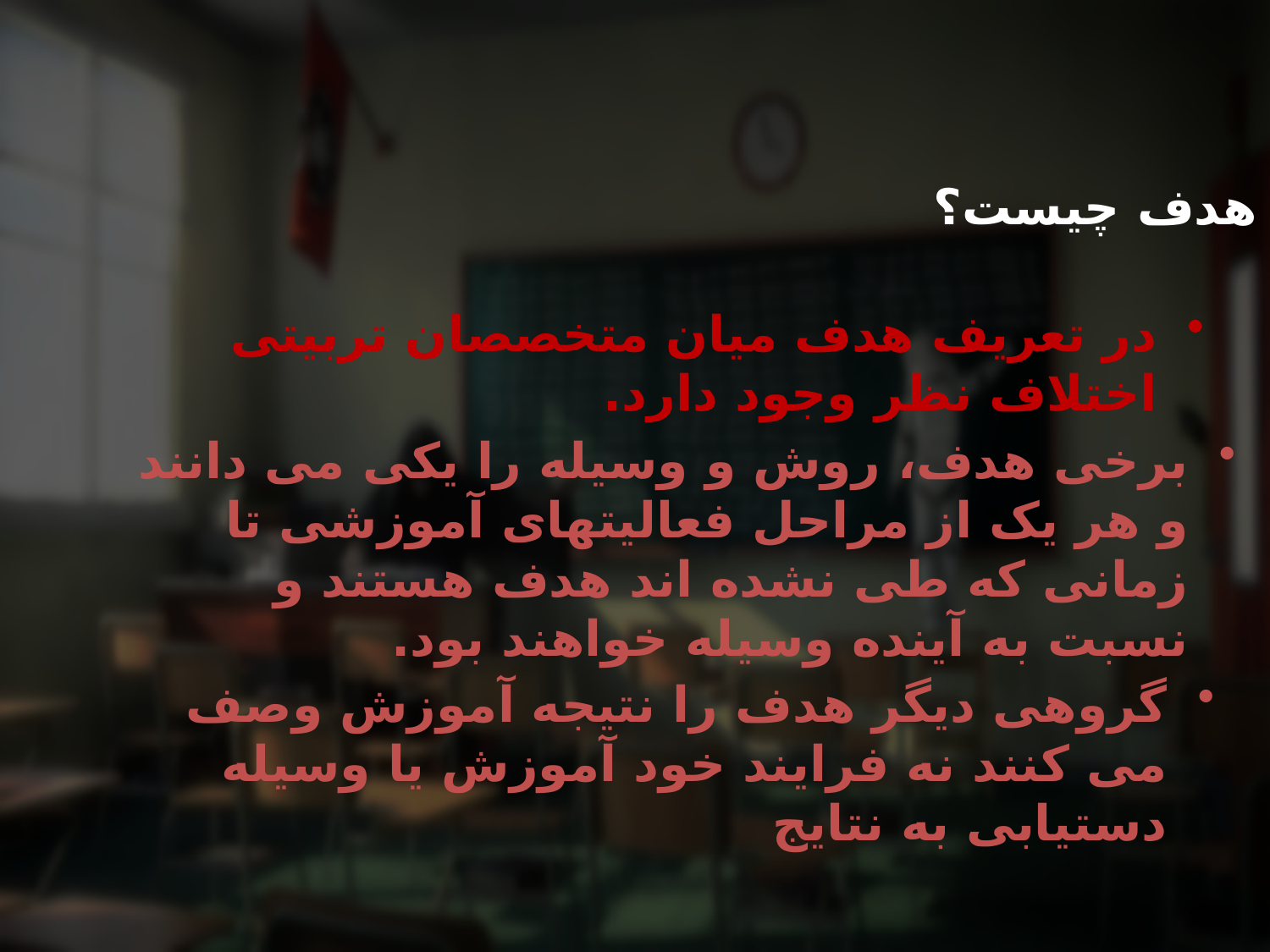

هدف چیست؟
در تعریف هدف میان متخصصان تربیتی اختلاف نظر وجود دارد.

برخی هدف، روش و وسیله را یکی می دانند و هر یک از مراحل فعالیتهای آموزشی تا زمانی که طی نشده اند هدف هستند و نسبت به آینده وسیله خواهند بود.

گروهی دیگر هدف را نتیجه آموزش وصف می کنند نه فرایند خود آموزش یا وسیله دستیابی به نتایج